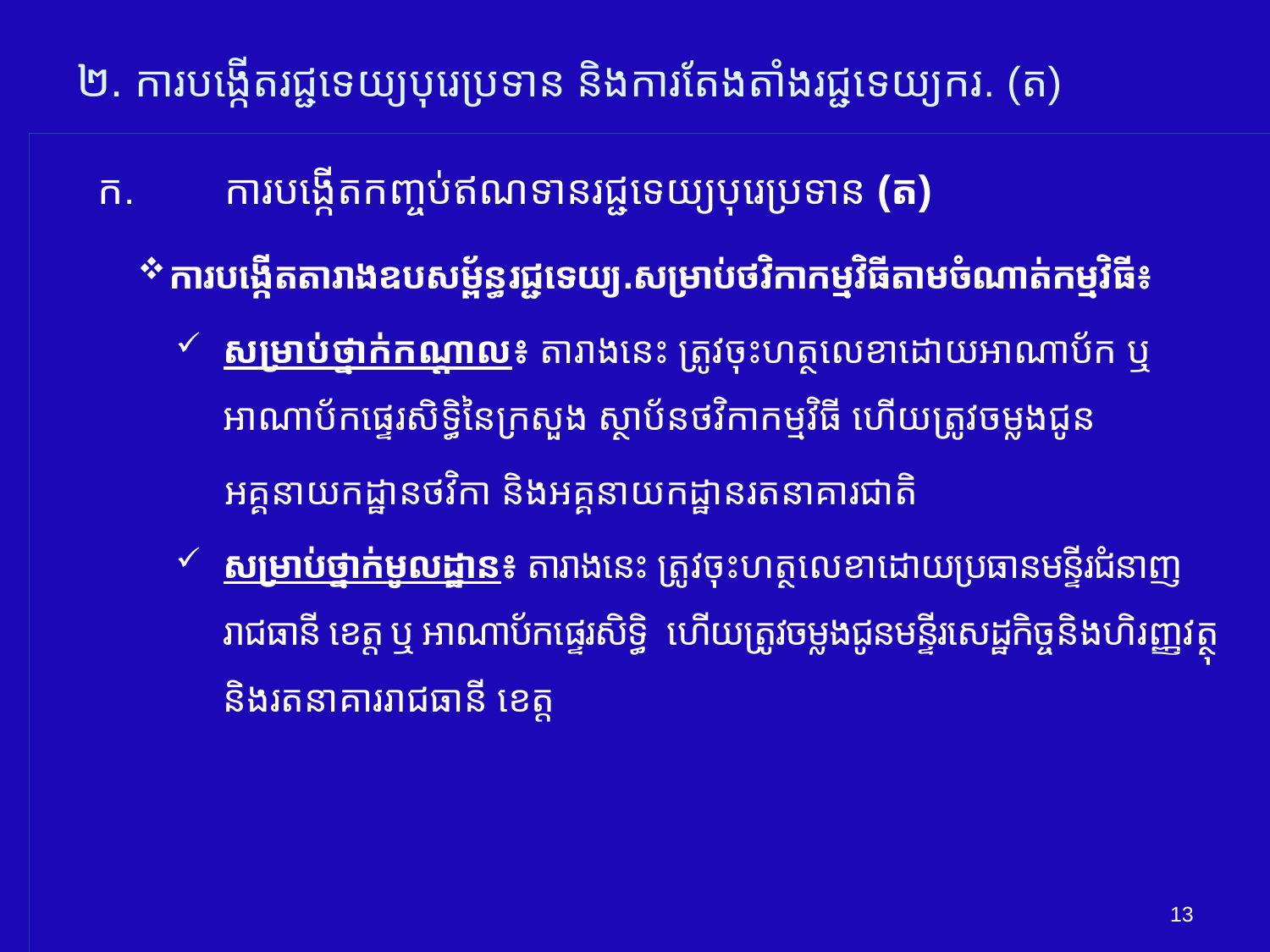

# ២. ការបង្កើត​រជ្ជទេយ្យ​បុរេប្រទាន​ និង​ការ​តែងតាំងរជ្ជទេយ្យករ. (ត)
ក. 	ការបង្កើតកញ្ចប់ឥណទាន​​រជ្ជទេយ្យបុរេប្រទាន​​ (ត)
​ការបង្កើតតារាងឧបសម្ព័ន្ធរជ្ជទេយ្យ​.សម្រាប់ថវិកាកម្មវិធីតាមចំណាត់កម្មវិធី​៖ ​
សម្រាប់ថ្នាក់កណ្តាល៖ តារាងនេះ ត្រូវចុះហត្ថលេខាដោយ​អាណាប័ក ឬ អាណាប័កផ្ទេរសិទ្ធិនៃក្រសួង ស្ថាប័នថវិកាកម្មវិធី ហើយត្រូវ​ចម្លងជូន​
     អគ្គនាយកដ្ឋាន​ថវិកា​ និង​អគ្គនាយកដ្ឋាន​រតនាគារជាតិ​
សម្រាប់ថ្នាក់មូលដ្ឋាន​៖ តារាងនេះ ត្រូវចុះហត្ថលេខា​ដោយ​ប្រធានមន្ទីរជំនាញរាជធានី ខេត្ត​ ឬ អាណាប័ក​​ផ្ទេរសិទ្ធិ  ហើយ​ត្រូវ​ចម្លងជូន​មន្ទីរសេដ្ឋកិច្ច​និងហិរញ្ញវត្ថុ​ និង​​រតនាគាររាជធានី ខេត្ត
13